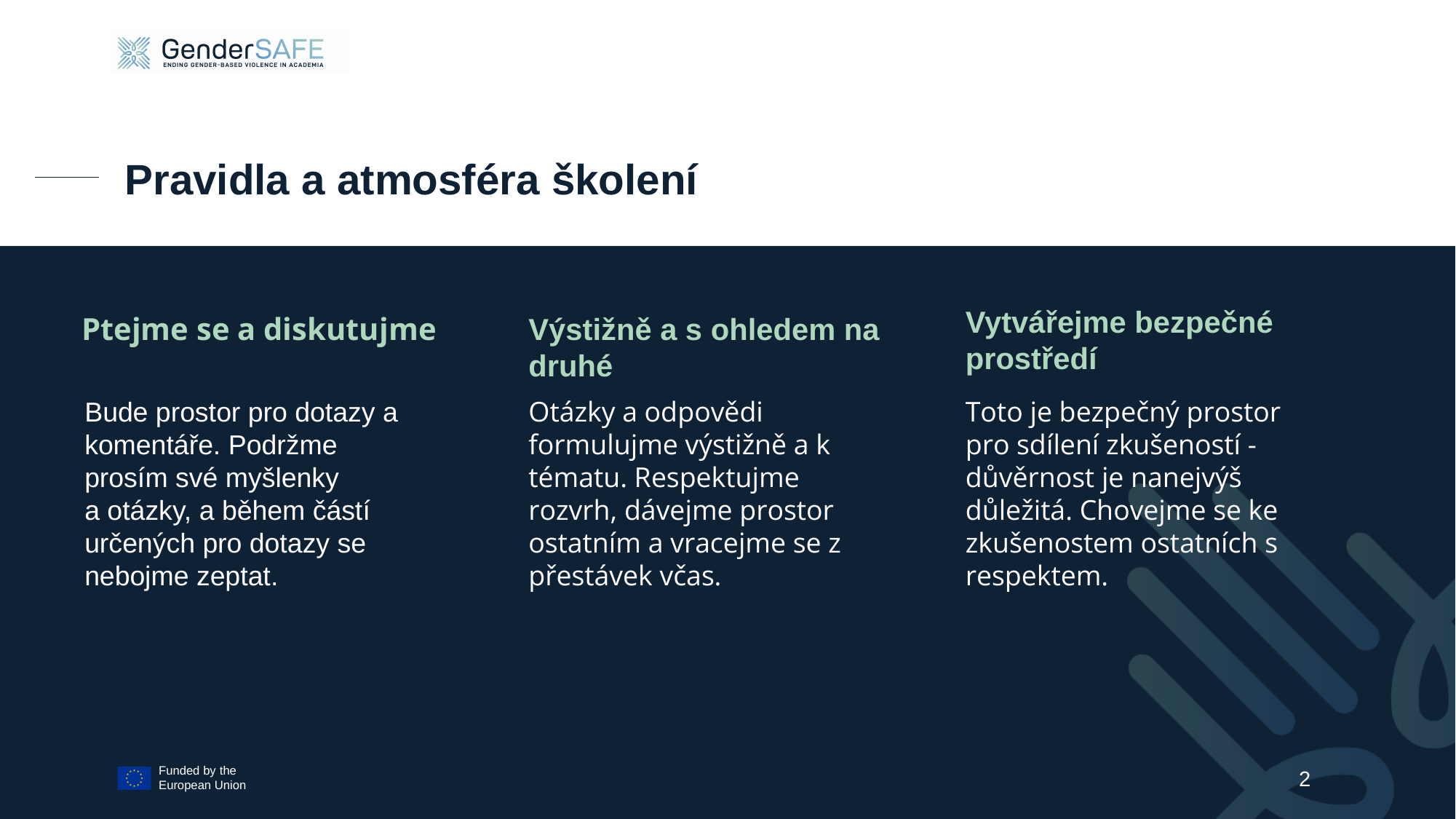

Pravidla a atmosféra školení
Vytvářejme bezpečné prostředí
Ptejme se a diskutujme
Výstižně a s ohledem na druhé
Bude prostor pro dotazy a komentáře. Podržme prosím své myšlenky a otázky, a během částí určených pro dotazy se nebojme zeptat.
Toto je bezpečný prostor pro sdílení zkušeností - důvěrnost je nanejvýš důležitá. Chovejme se ke zkušenostem ostatních s respektem.
Otázky a odpovědi formulujme výstižně a k tématu. Respektujme rozvrh, dávejme prostor ostatním a vracejme se z přestávek včas.